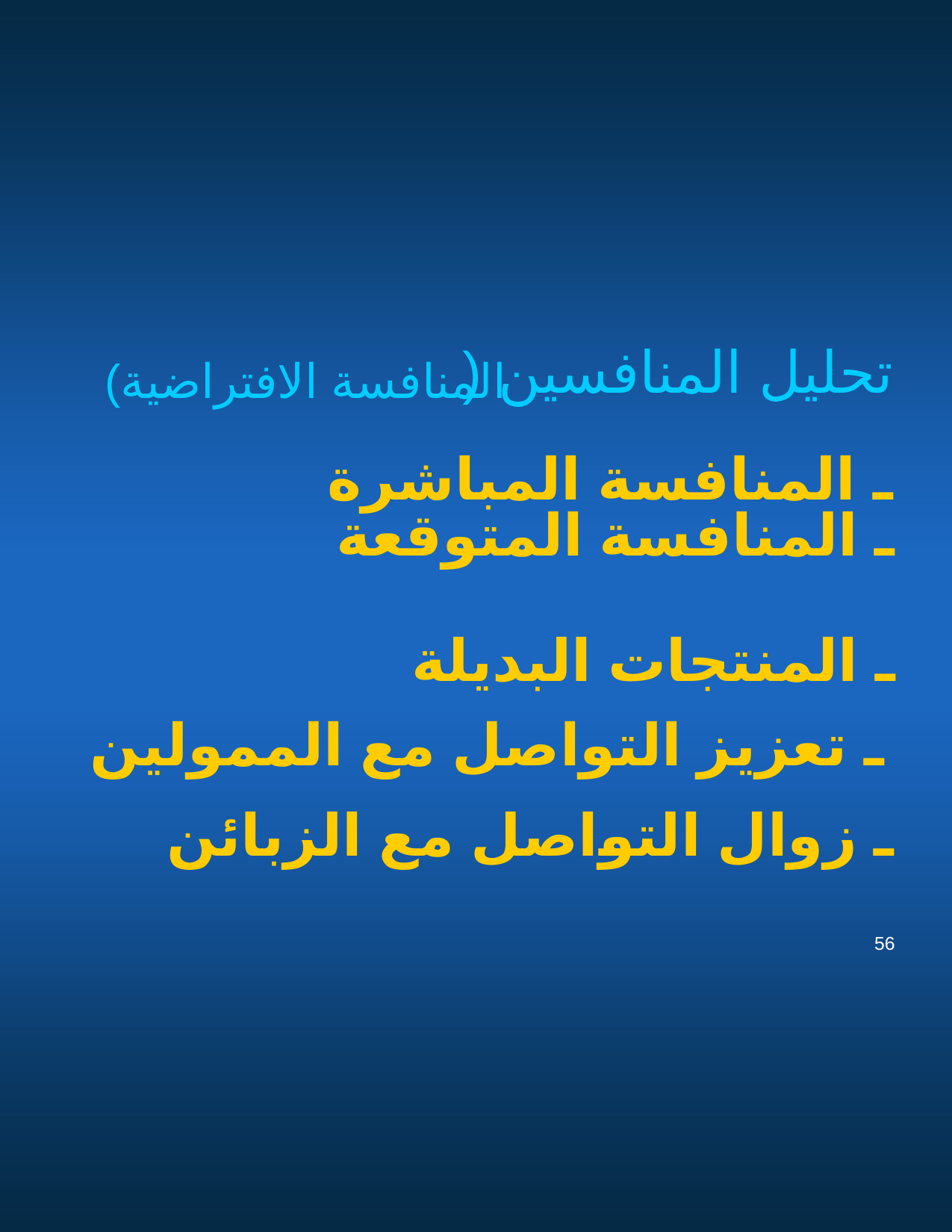

تحليل المنافسين (
المنافسة الافتراضية)
ـ المنافسة المباشرة

ـ المنافسة المتوقعة
ـ المنتجات البديلة
  ـ تعزيز التواصل مع الممولين
ـ زوال التواصل مع الزبائن
56